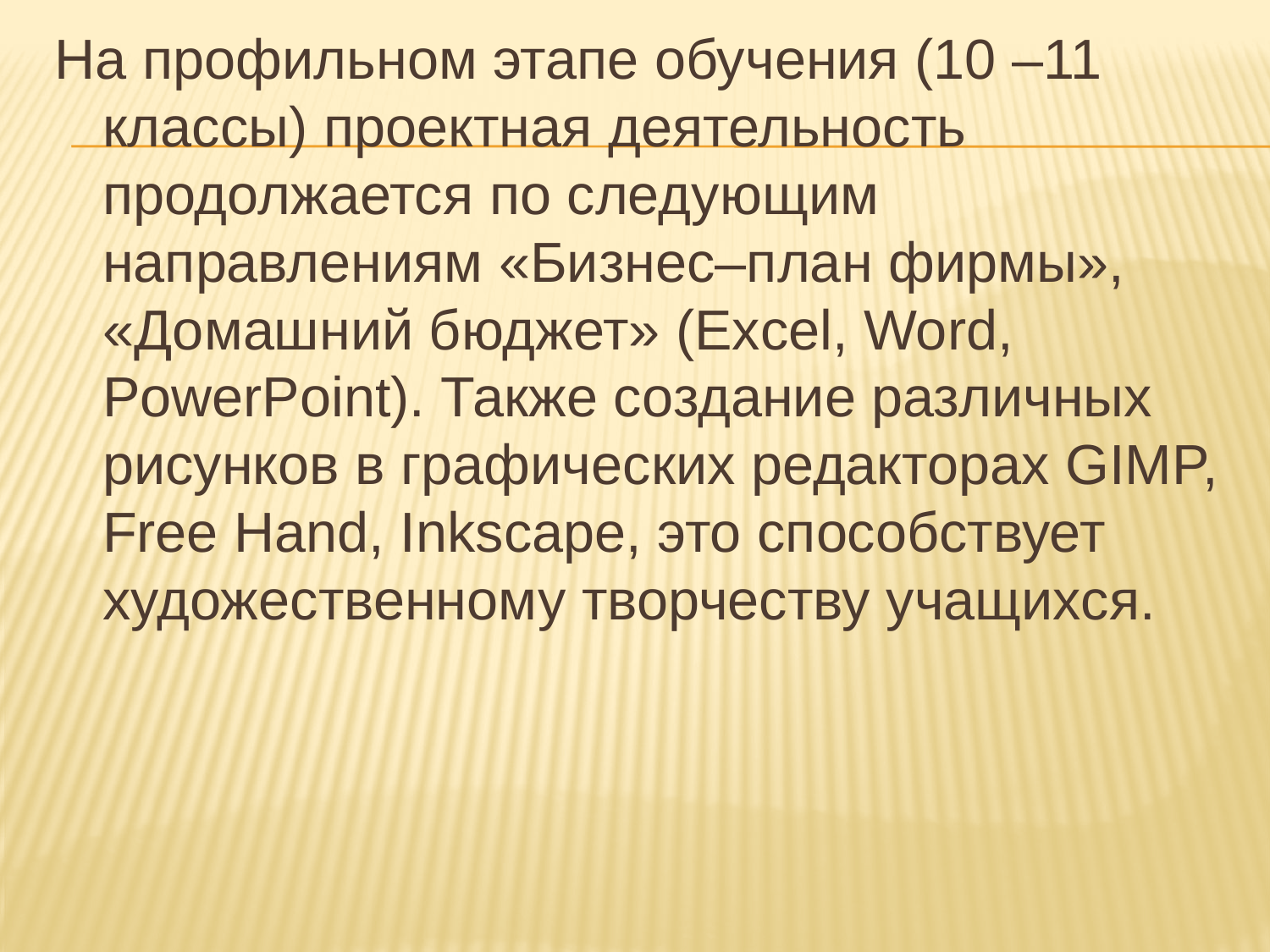

На профильном этапе обучения (10 –11 классы) проектная деятельность продолжается по следующим направлениям «Бизнес–план фирмы», «Домашний бюджет» (Excel, Word, PowerPoint). Также создание различных рисунков в графических редакторах GIMP, Free Hand, Inkscape, это способствует художественному творчеству учащихся.